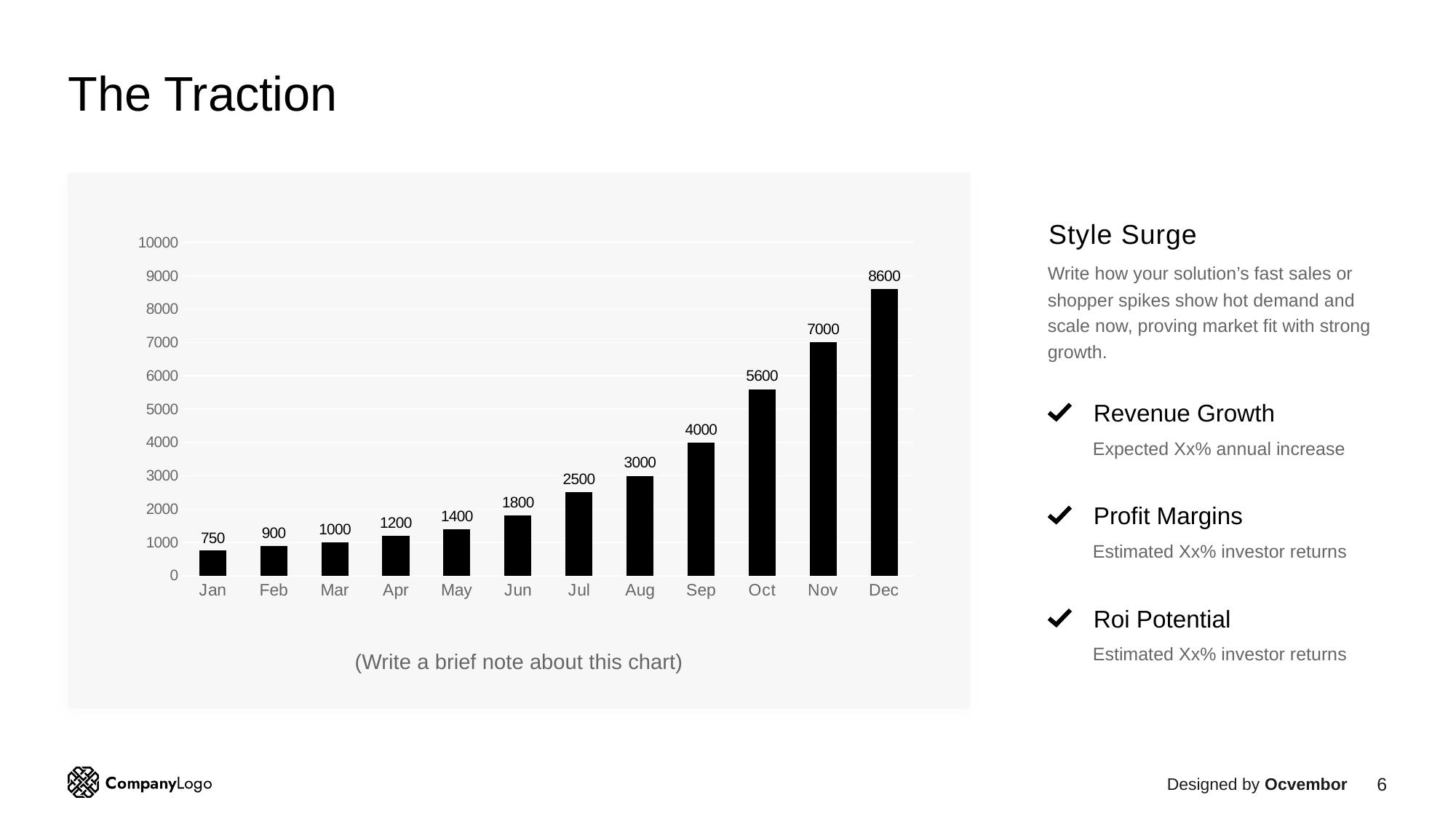

# The Traction

Style Surge
Write how your solution’s fast sales or shopper spikes show hot demand and scale now, proving market fit with strong growth.
Revenue Growth

Expected Xx% annual increase
Profit Margins

Estimated Xx% investor returns
Roi Potential

Estimated Xx% investor returns

### Chart

| Category | Series 1 | Column2 |
|---|---|---|
| Jan | 750.0 | None |
| Feb | 900.0 | None |
| Mar | 1000.0 | None |
| Apr | 1200.0 | None |
| May | 1400.0 | None |
| Jun | 1800.0 | None |
| Jul | 2500.0 | None |
| Aug | 3000.0 | None |
| Sep | 4000.0 | None |
| Oct | 5600.0 | None |
| Nov | 7000.0 | None |
| Dec | 8600.0 | None |
(Write a brief note about this chart)